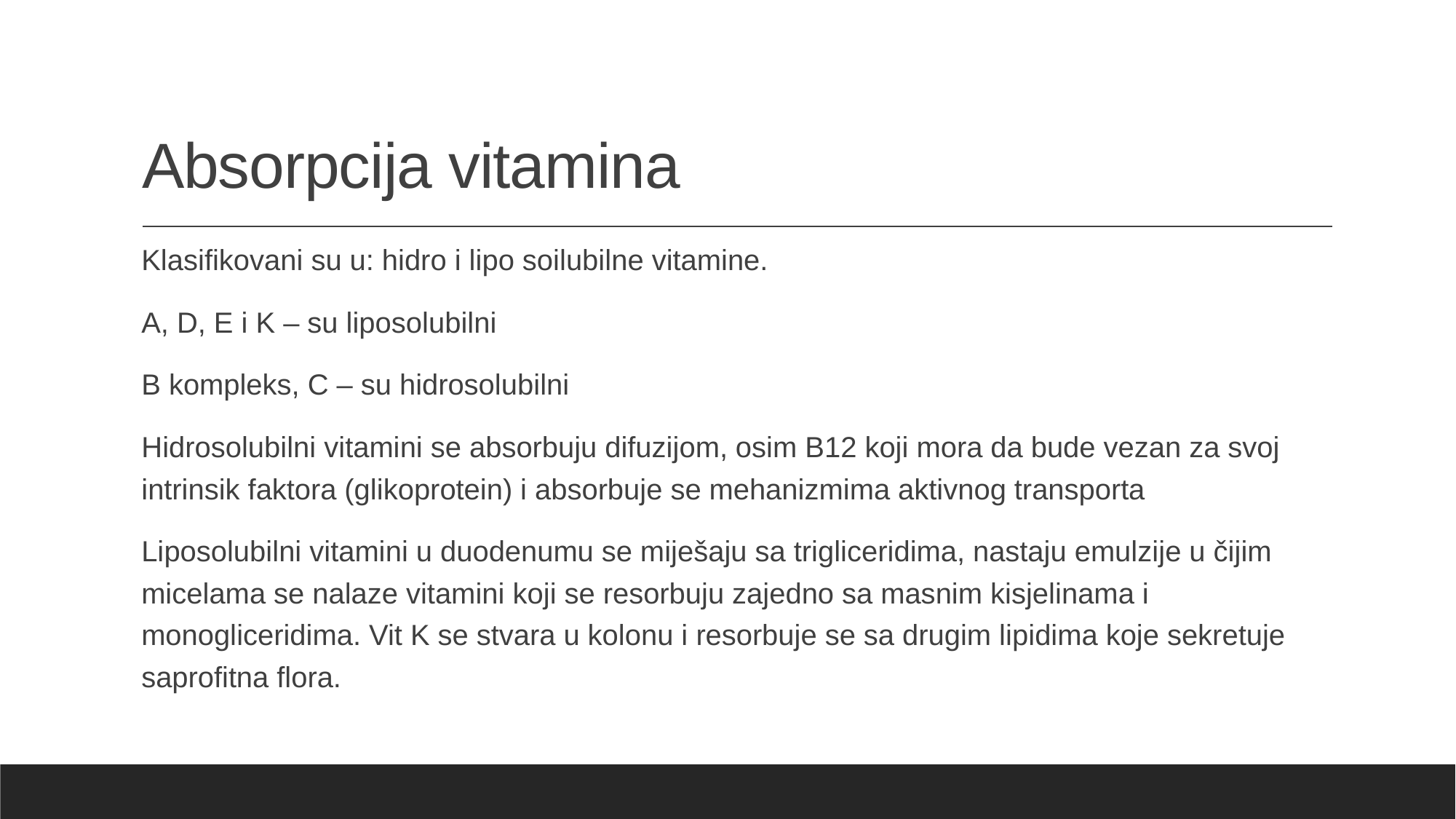

# Absorpcija vitamina
Klasifikovani su u: hidro i lipo soilubilne vitamine.
A, D, E i K – su liposolubilni
B kompleks, C – su hidrosolubilni
Hidrosolubilni vitamini se absorbuju difuzijom, osim B12 koji mora da bude vezan za svoj intrinsik faktora (glikoprotein) i absorbuje se mehanizmima aktivnog transporta
Liposolubilni vitamini u duodenumu se miješaju sa trigliceridima, nastaju emulzije u čijim micelama se nalaze vitamini koji se resorbuju zajedno sa masnim kisjelinama i monogliceridima. Vit K se stvara u kolonu i resorbuje se sa drugim lipidima koje sekretuje saprofitna flora.